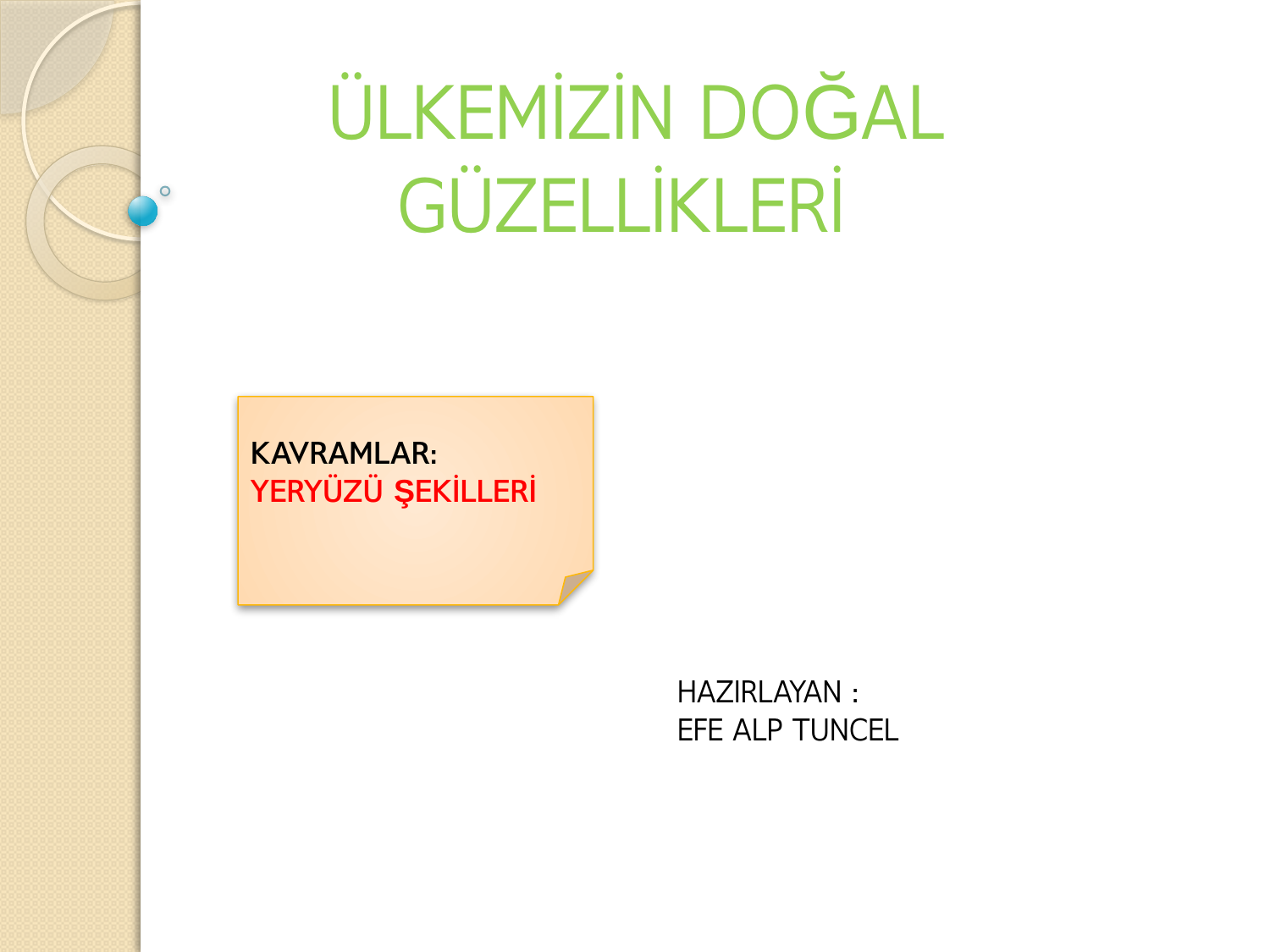

# ÜLKEMİZİN DOĞAL GÜZELLİKLERİ

KAVRAMLAR:
YERYÜZÜ ŞEKİLLERİ
HAZIRLAYAN :
EFE ALP TUNCEL